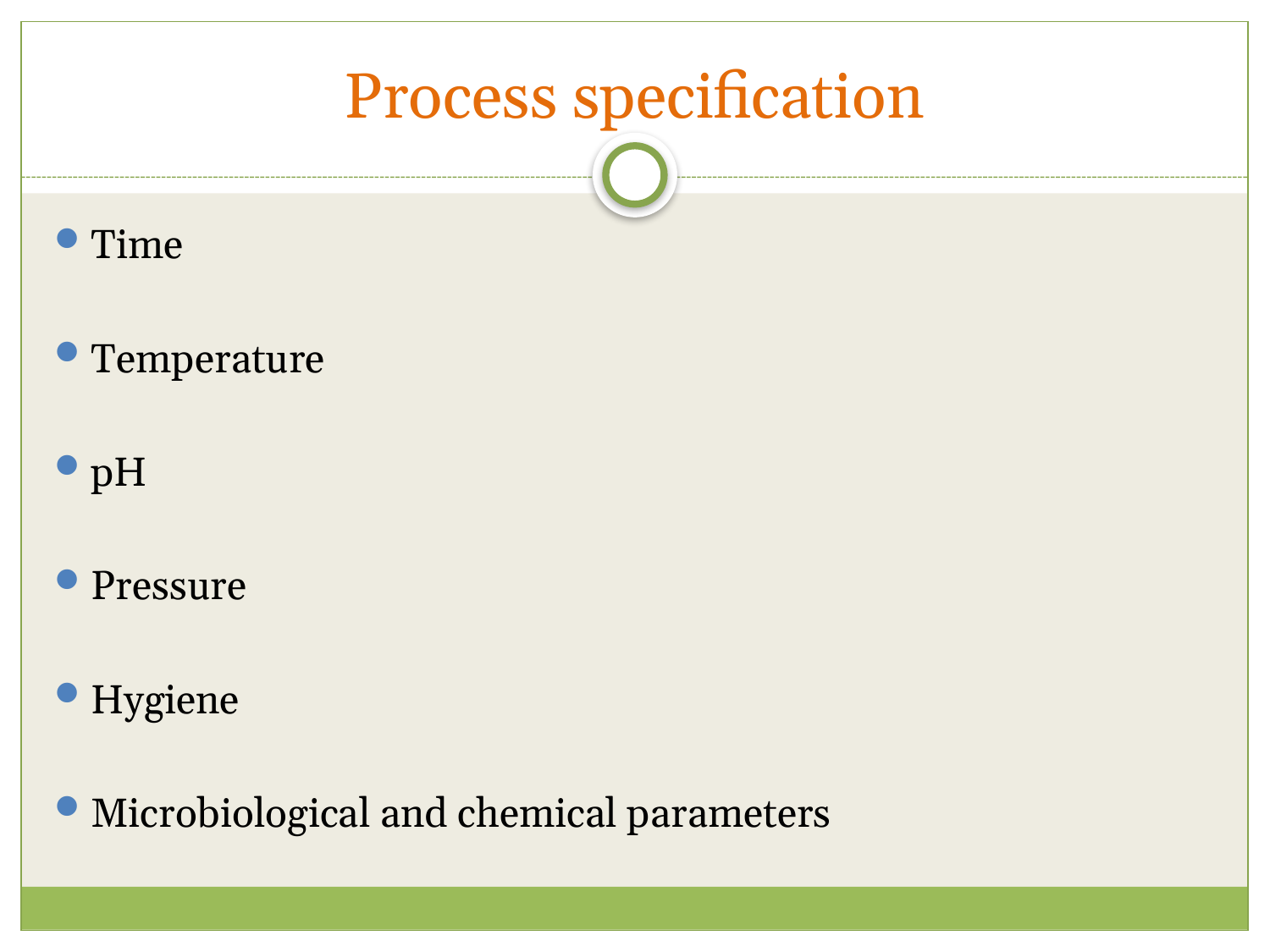

# Process specification
Time

Temperature

pH

Pressure

Hygiene

Microbiological and chemical parameters